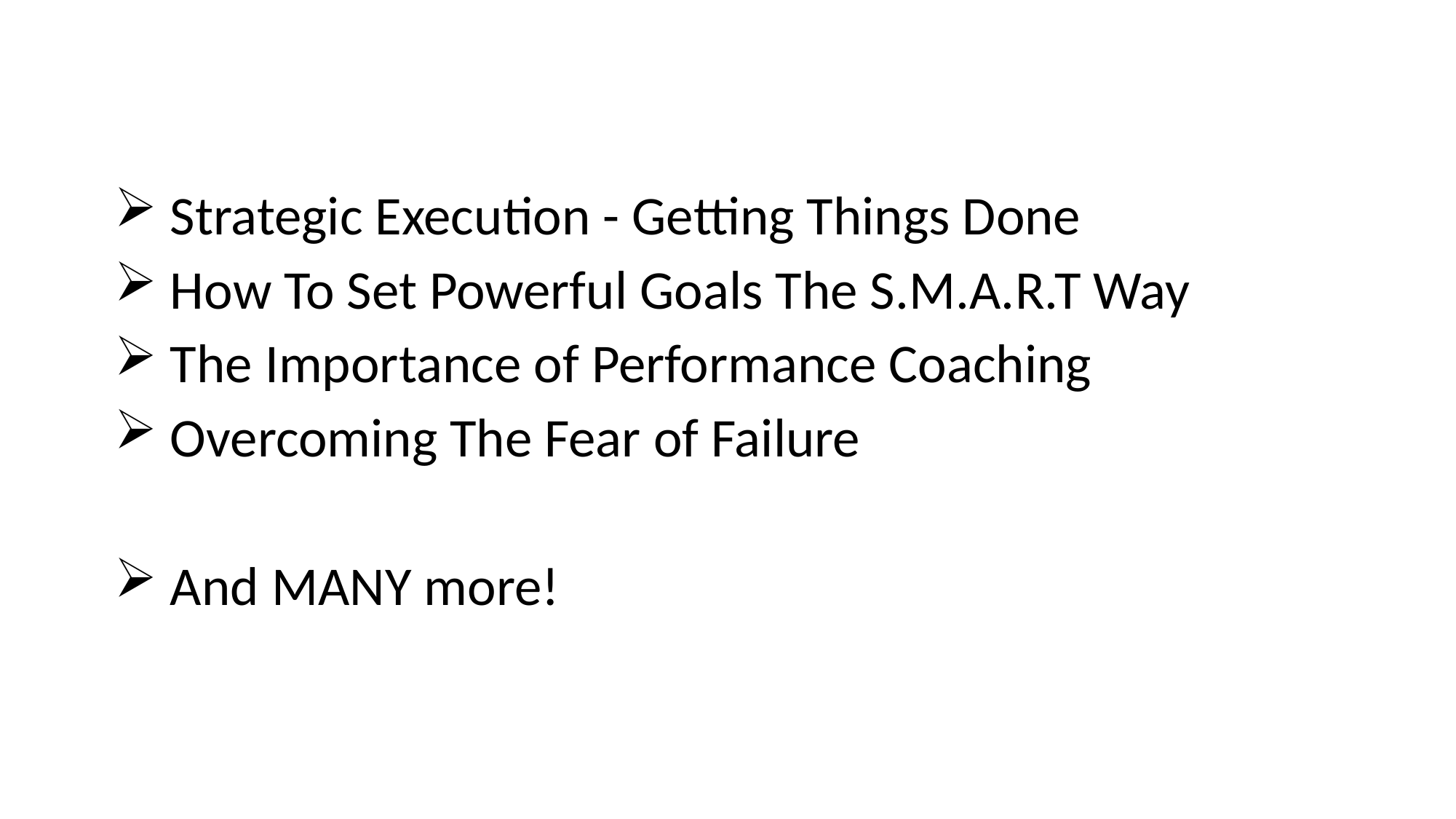

Strategic Execution - Getting Things Done
 How To Set Powerful Goals The S.M.A.R.T Way
 The Importance of Performance Coaching
 Overcoming The Fear of Failure

 And MANY more!